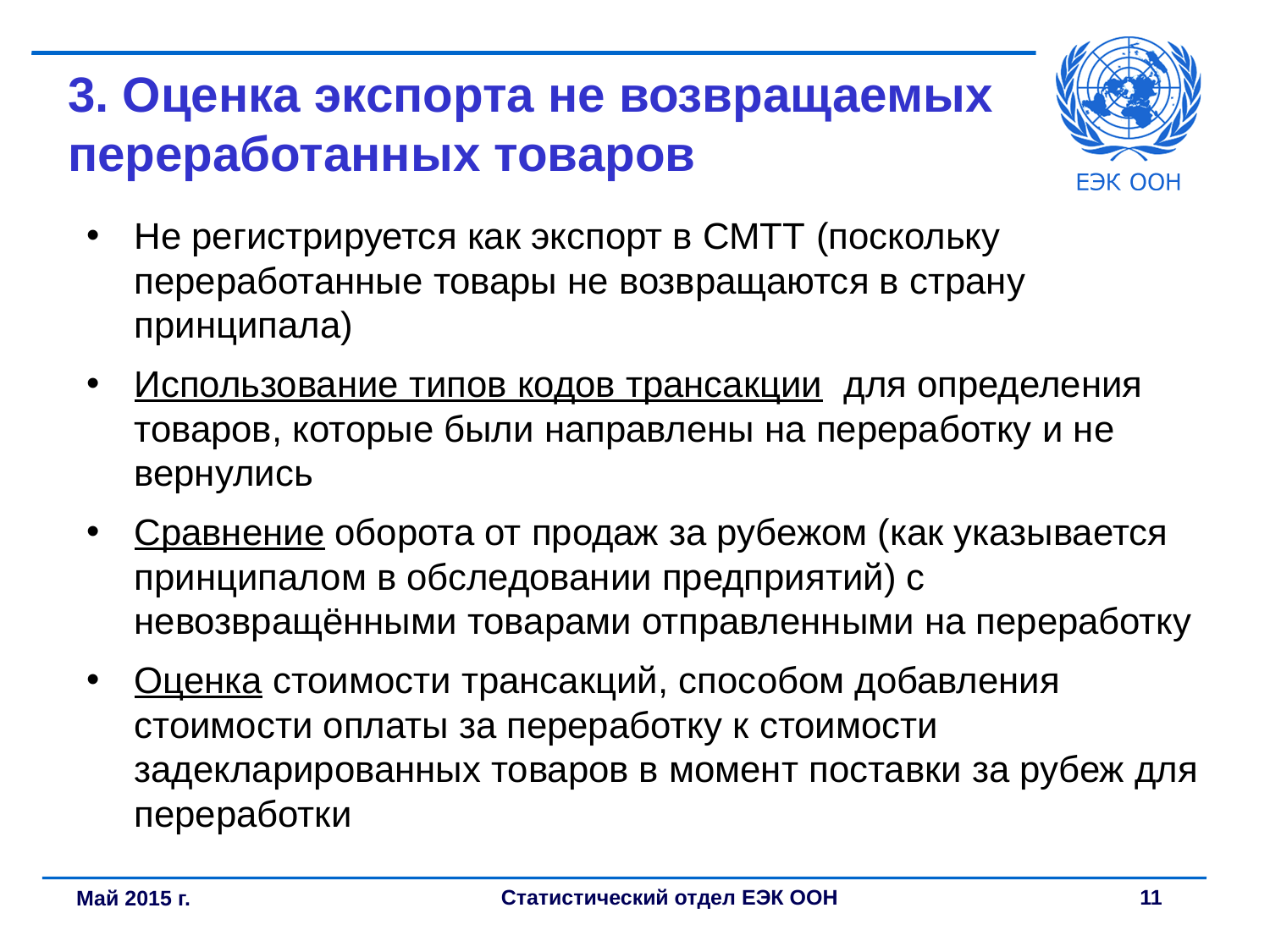

# 3. Оценка экспорта не возвращаемых переработанных товаров
Не регистрируется как экспорт в СМТТ (поскольку переработанные товары не возвращаются в страну принципала)
Использование типов кодов трансакции  для определения товаров, которые были направлены на переработку и не вернулись
Сравнение оборота от продаж за рубежом (как указывается принципалом в обследовании предприятий) с невозвращёнными товарами отправленными на переработку
Оценка стоимости трансакций, способом добавления стоимости оплаты за переработку к стоимости задекларированных товаров в момент поставки за рубеж для переработки
Май 2015 г.